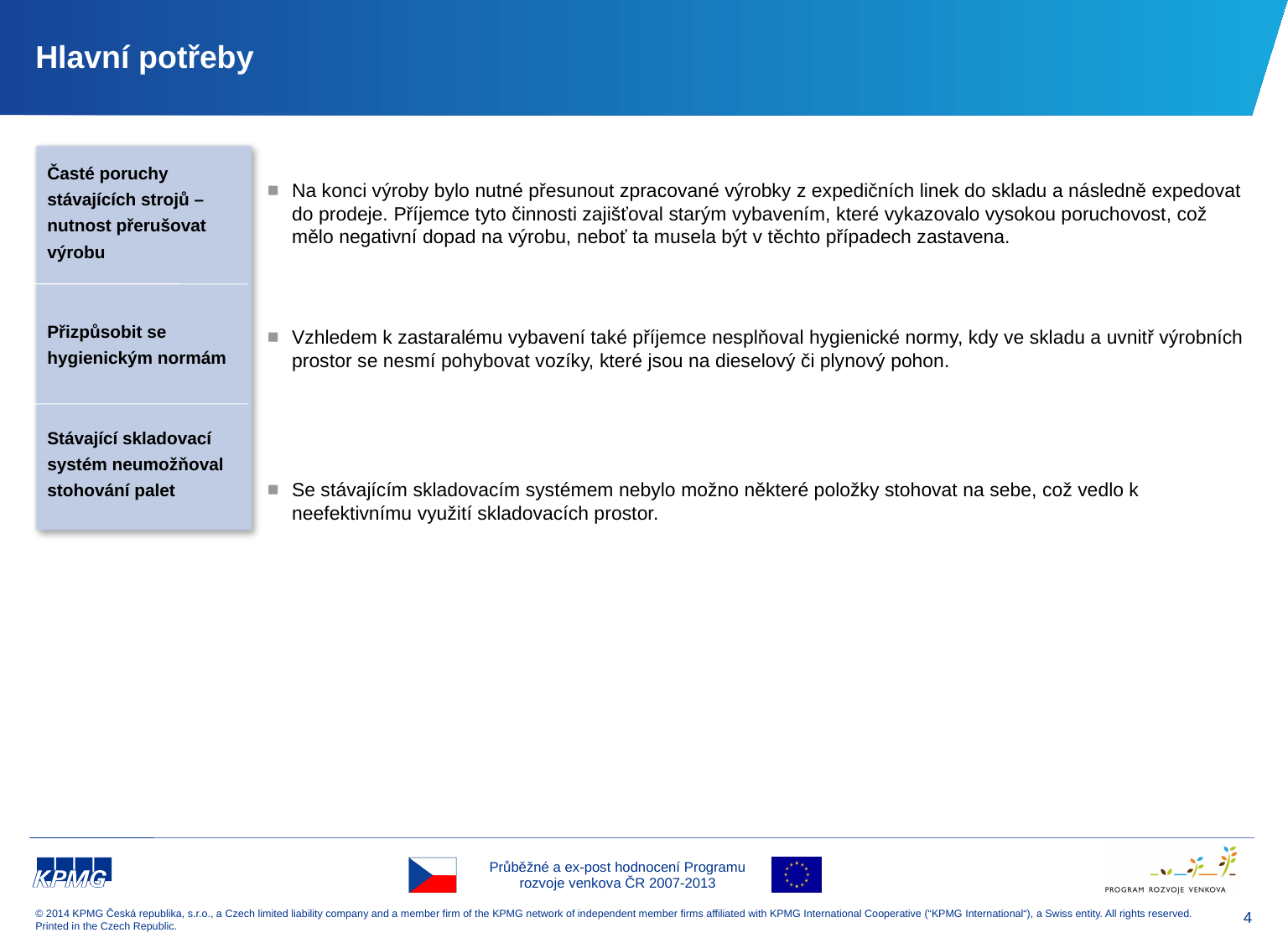

# Hlavní potřeby

Na konci výroby bylo nutné přesunout zpracované výrobky z expedičních linek do skladu a následně expedovat do prodeje. Příjemce tyto činnosti zajišťoval starým vybavením, které vykazovalo vysokou poruchovost, což mělo negativní dopad na výrobu, neboť ta musela být v těchto případech zastavena.

Vzhledem k zastaralému vybavení také příjemce nesplňoval hygienické normy, kdy ve skladu a uvnitř výrobních prostor se nesmí pohybovat vozíky, které jsou na dieselový či plynový pohon.

Se stávajícím skladovacím systémem nebylo možno některé položky stohovat na sebe, což vedlo k neefektivnímu využití skladovacích prostor.

Časté poruchy stávajících strojů – nutnost přerušovat výrobu

Přizpůsobit se hygienickým normám

Stávající skladovací systém neumožňoval stohování palet